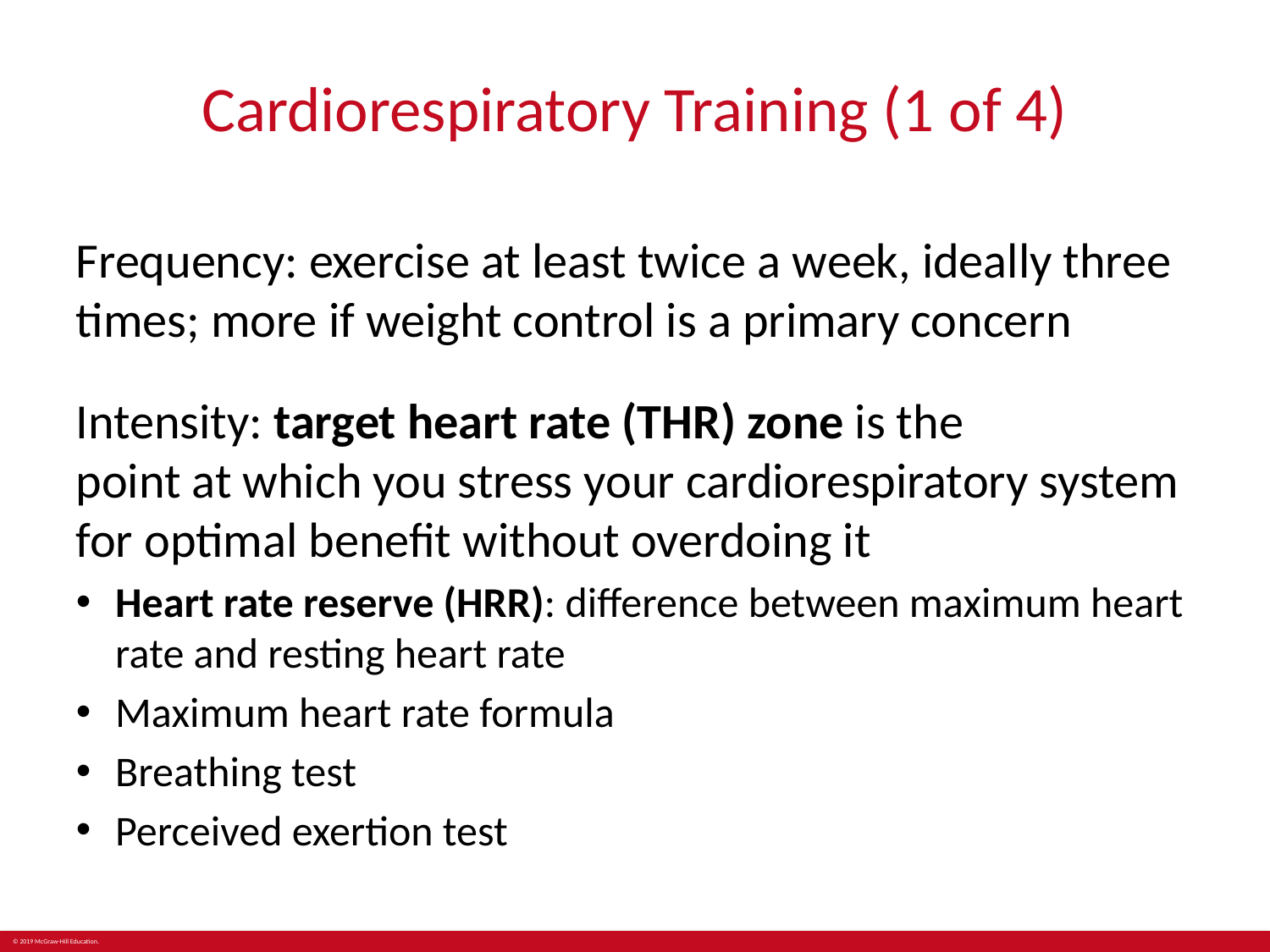

# Cardiorespiratory Training (1 of 4)
Frequency: exercise at least twice a week, ideally three times; more if weight control is a primary concern
Intensity: target heart rate (THR) zone is the
point at which you stress your cardiorespiratory system for optimal benefit without overdoing it
Heart rate reserve (HRR): difference between maximum heart rate and resting heart rate
Maximum heart rate formula
Breathing test
Perceived exertion test